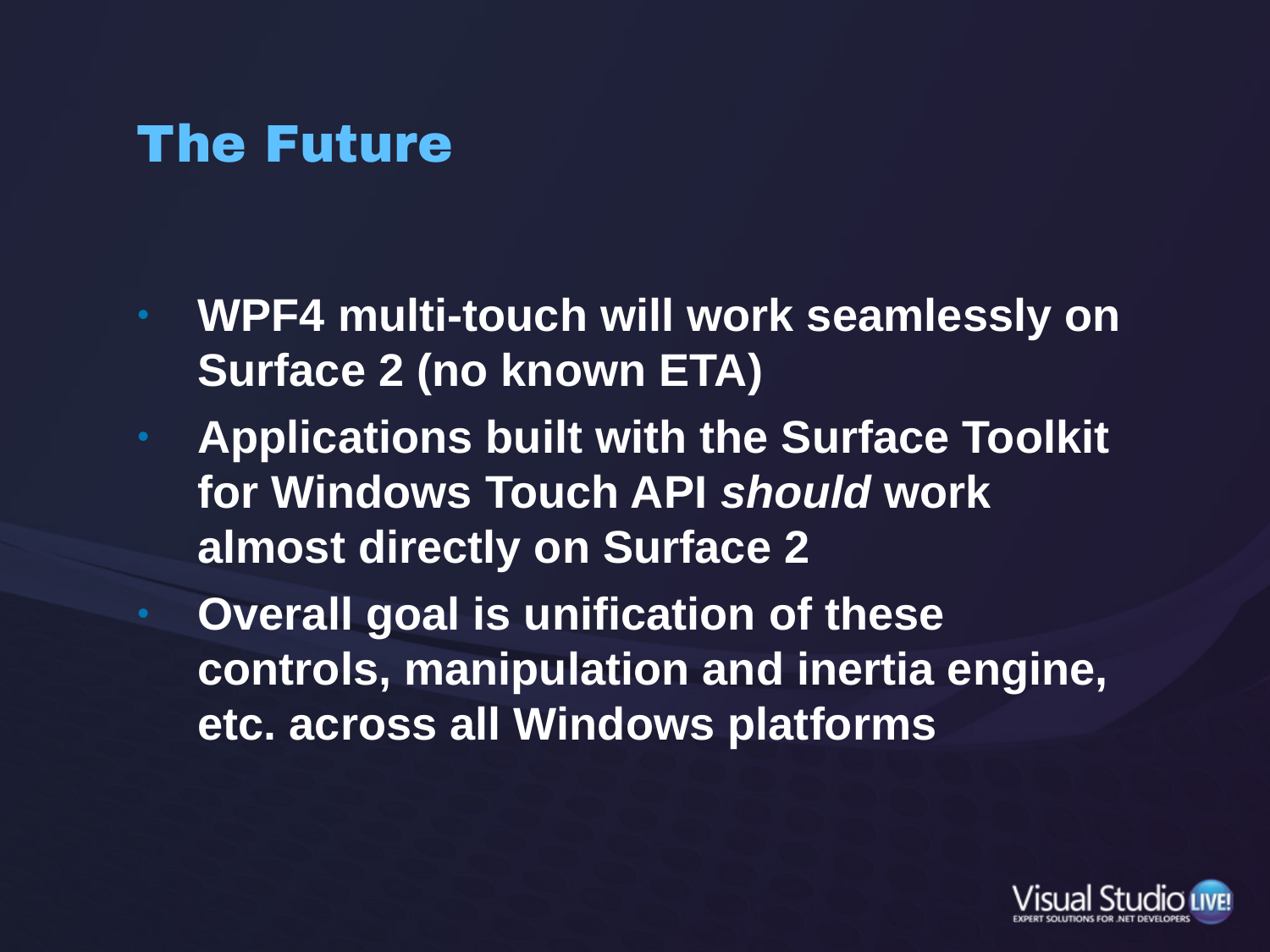

# The Future
WPF4 multi-touch will work seamlessly on Surface 2 (no known ETA)
Applications built with the Surface Toolkit for Windows Touch API should work almost directly on Surface 2
Overall goal is unification of these controls, manipulation and inertia engine, etc. across all Windows platforms